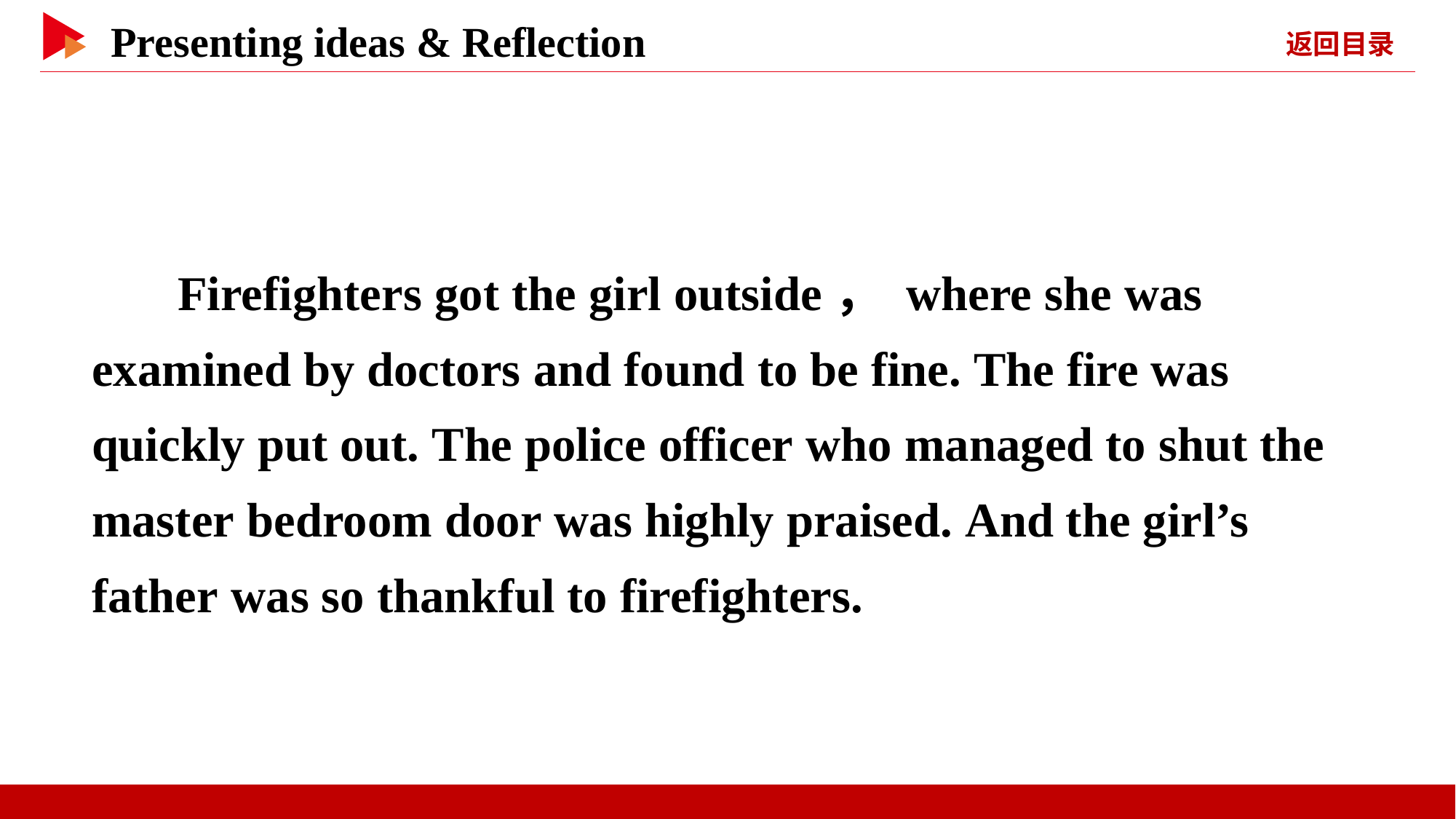

Firefighters got the girl outside， where she was examined by doctors and found to be fine. The fire was quickly put out. The police officer who managed to shut the master bedroom door was highly praised. And the girl’s father was so thankful to firefighters.